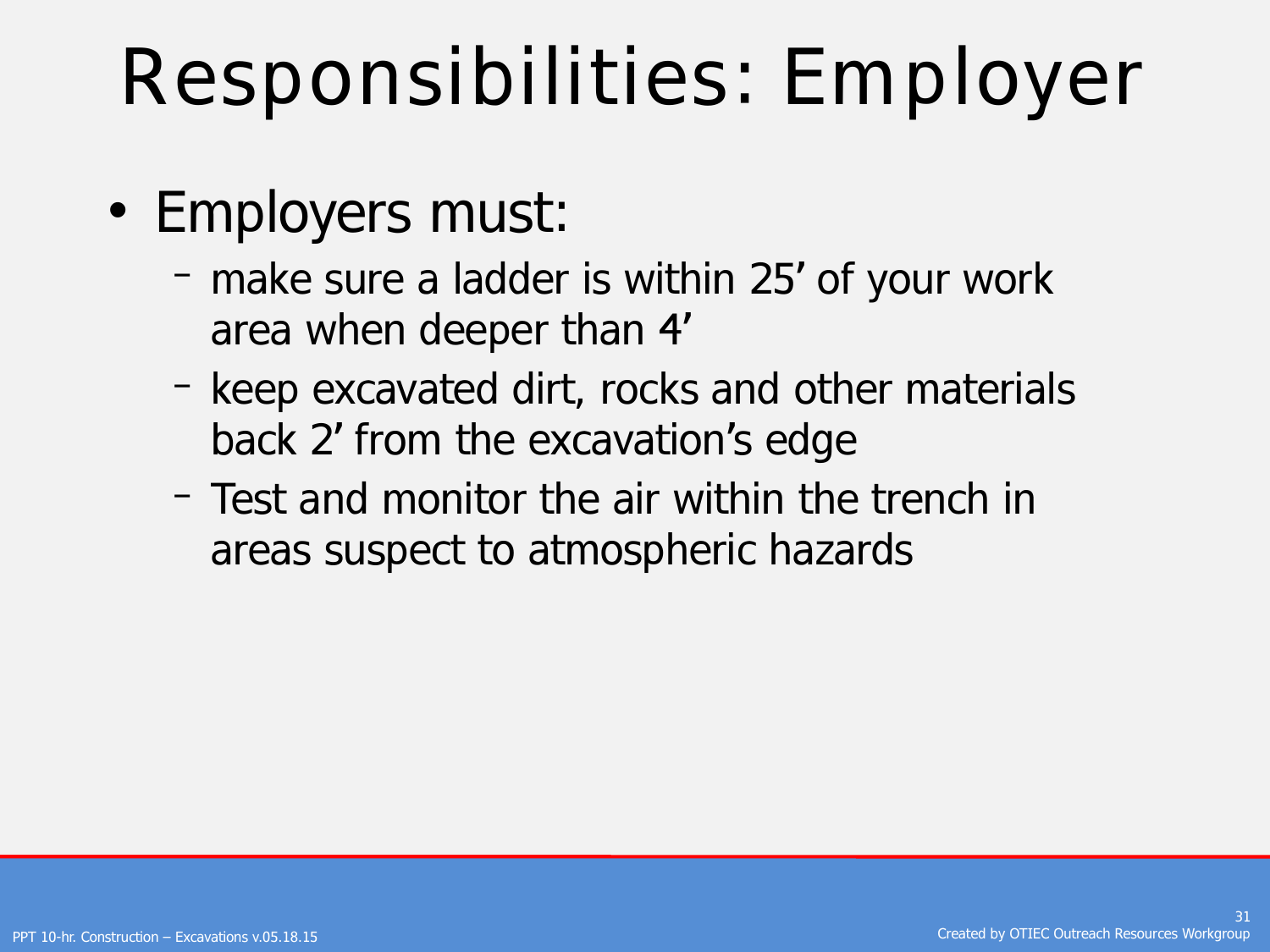

# Responsibilities: Employer
Employers must:
make sure a ladder is within 25’ of your work area when deeper than 4’
keep excavated dirt, rocks and other materials back 2’ from the excavation’s edge
Test and monitor the air within the trench in areas suspect to atmospheric hazards